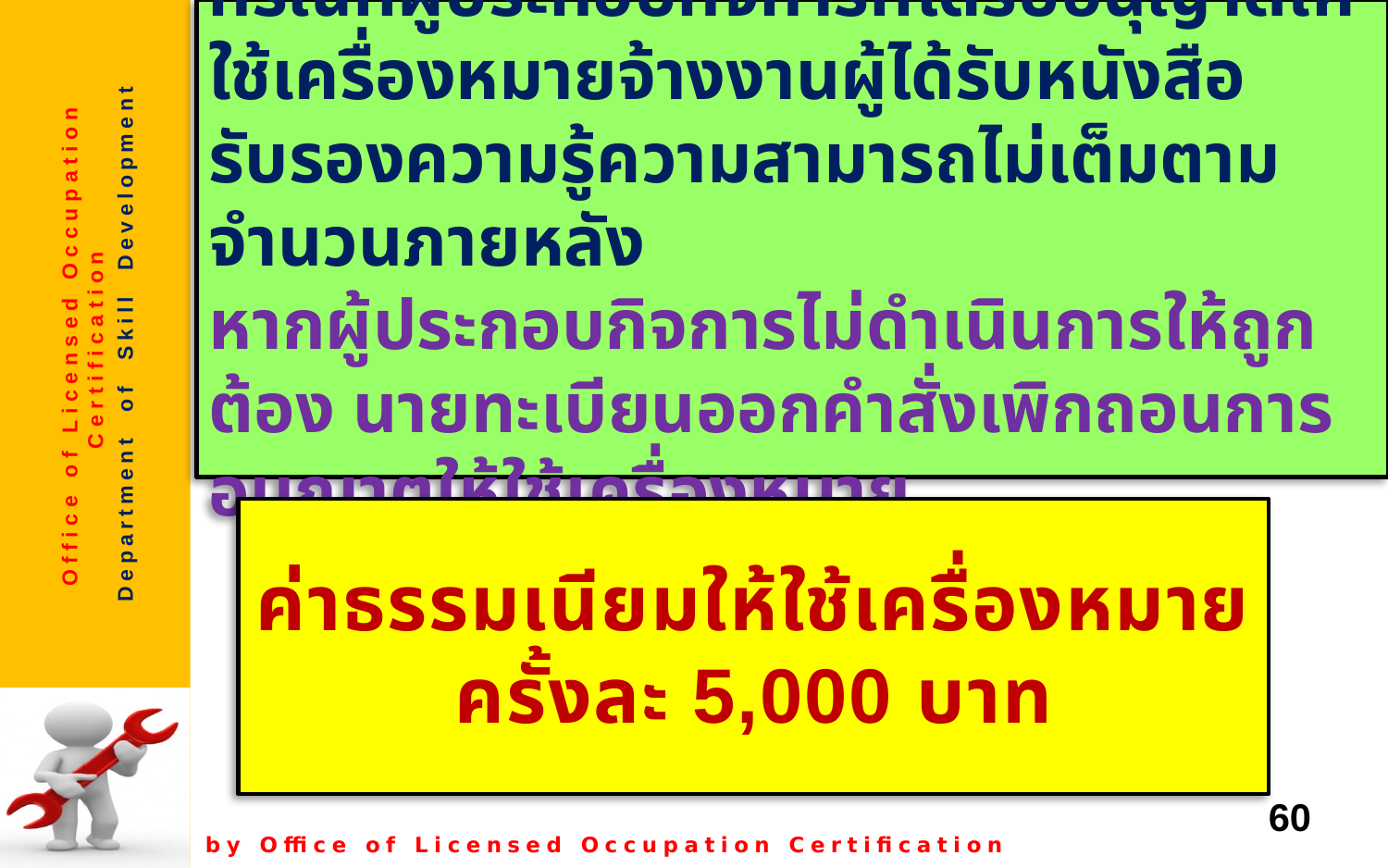

กรณีที่ผู้ประกอบกิจการที่ได้รับอนุญาตให้ใช้เครื่องหมายจ้างงานผู้ได้รับหนังสือรับรองความรู้ความสามารถไม่เต็มตามจำนวนภายหลัง
หากผู้ประกอบกิจการไม่ดำเนินการให้ถูกต้อง นายทะเบียนออกคำสั่งเพิกถอนการอนุญาตให้ใช้เครื่องหมาย
ค่าธรรมเนียมให้ใช้เครื่องหมาย
ครั้งละ 5,000 บาท
60